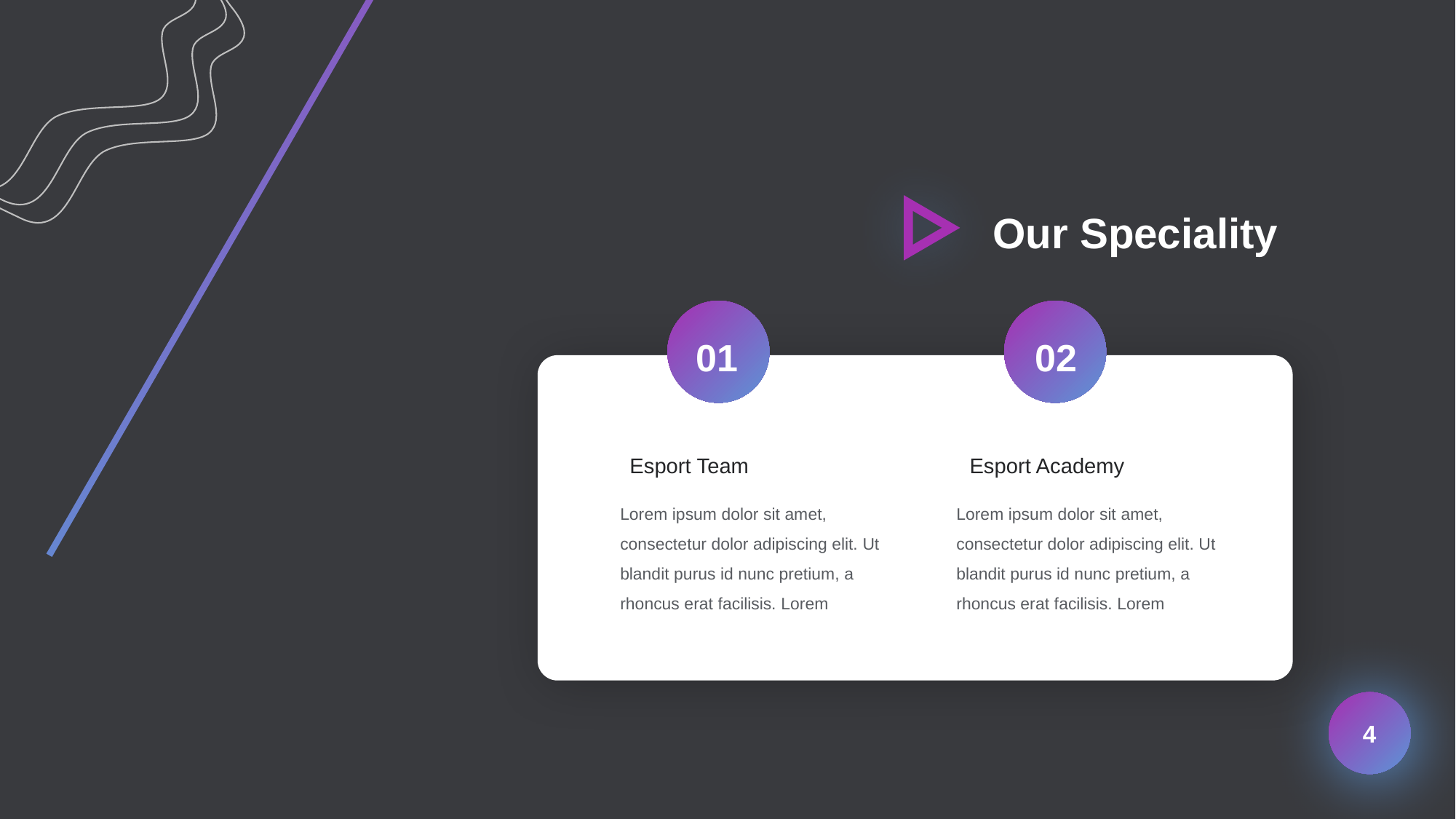

Our Speciality

01

02

Esport Team
Lorem ipsum dolor sit amet, consectetur dolor adipiscing elit. Ut blandit purus id nunc pretium, a rhoncus erat facilisis. Lorem
Esport Academy
Lorem ipsum dolor sit amet, consectetur dolor adipiscing elit. Ut blandit purus id nunc pretium, a rhoncus erat facilisis. Lorem